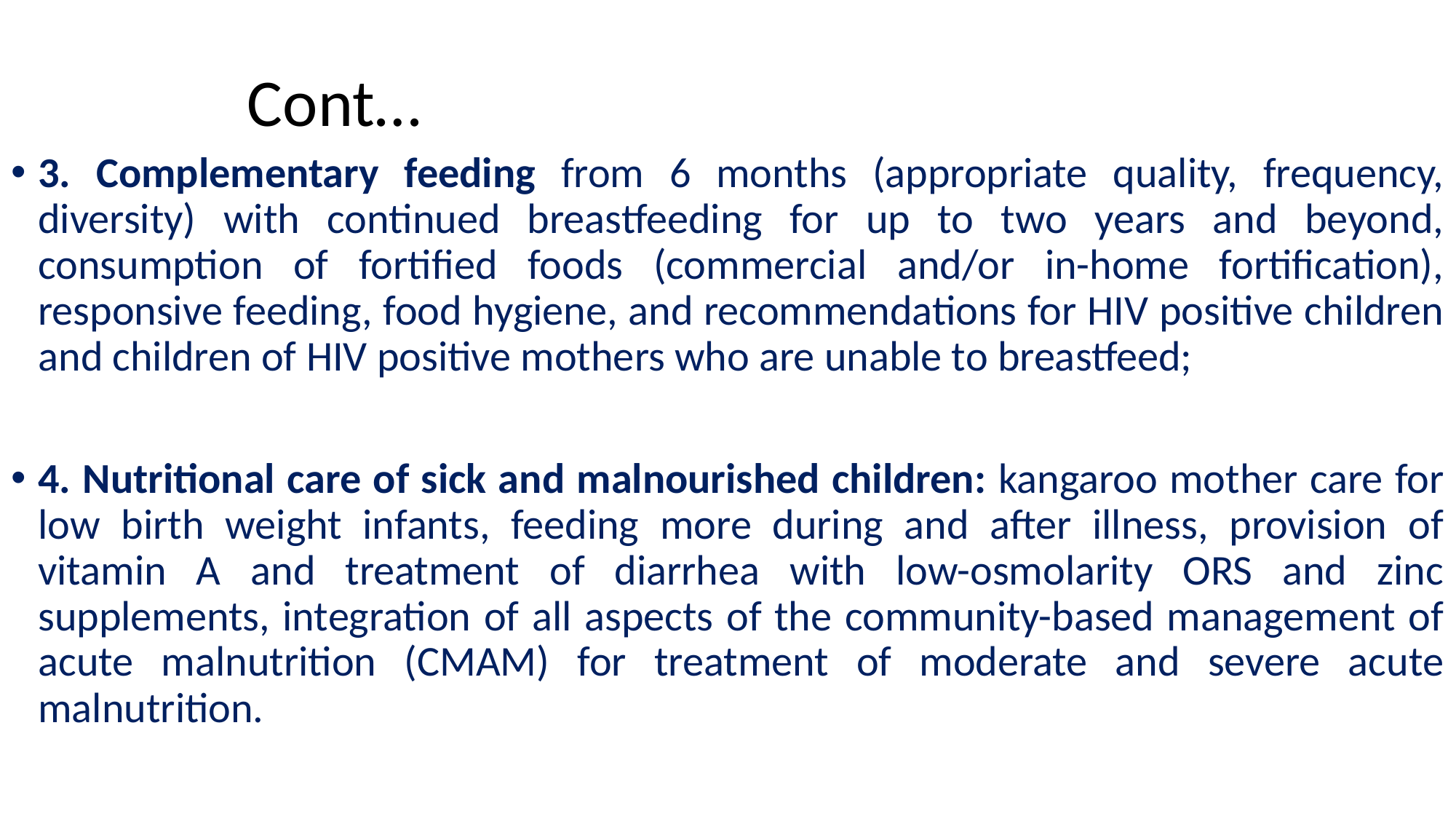

# Cont…
3. Complementary feeding from 6 months (appropriate quality, frequency, diversity) with continued breastfeeding for up to two years and beyond, consumption of fortified foods (commercial and/or in-home fortification), responsive feeding, food hygiene, and recommendations for HIV positive children and children of HIV positive mothers who are unable to breastfeed;

4. Nutritional care of sick and malnourished children: kangaroo mother care for low birth weight infants, feeding more during and after illness, provision of vitamin A and treatment of diarrhea with low-osmolarity ORS and zinc supplements, integration of all aspects of the community-based management of acute malnutrition (CMAM) for treatment of moderate and severe acute malnutrition.

ayenew.n(bsc,fellow of mph human nutrtion)
17